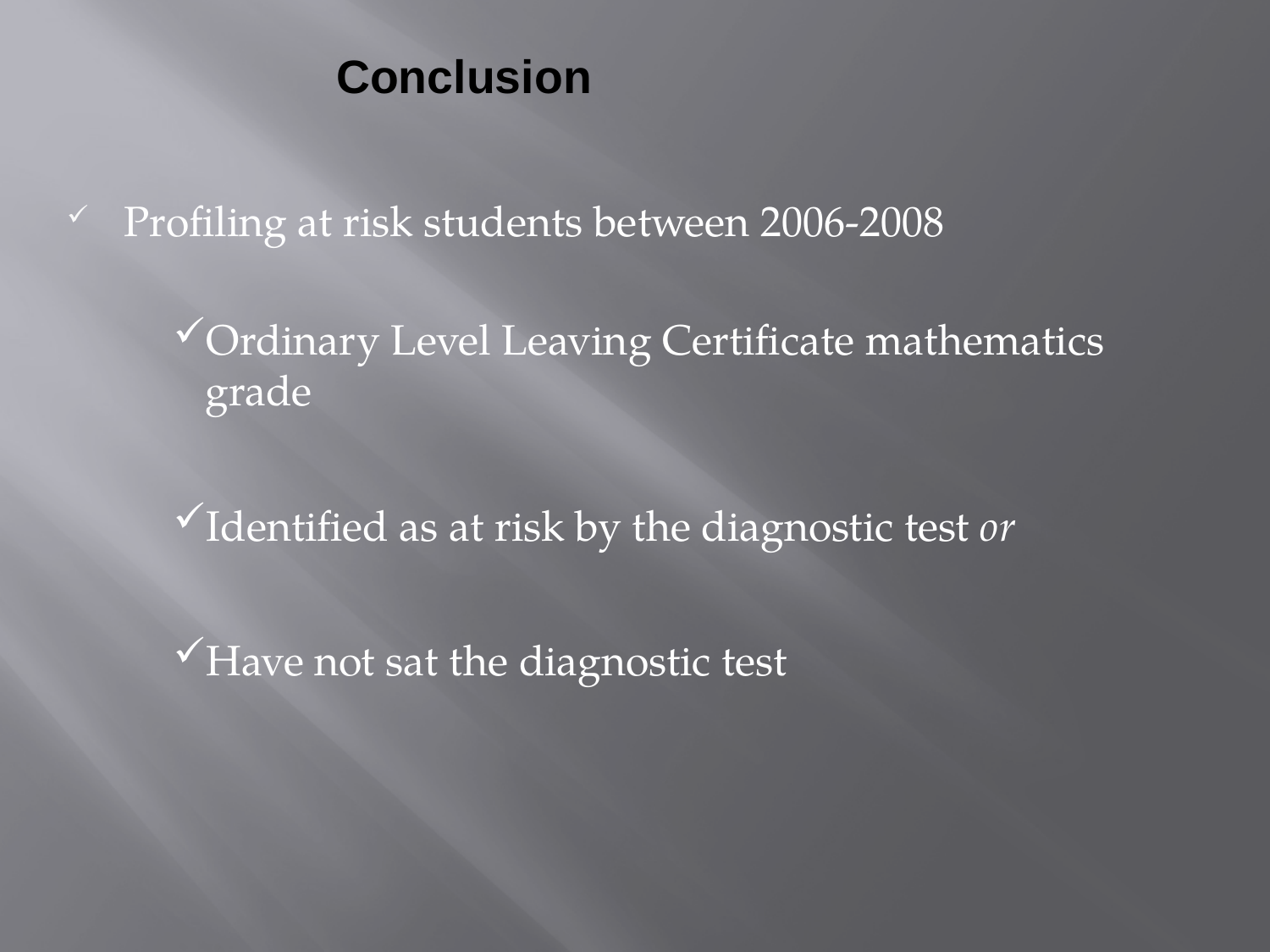

# Conclusion

Profiling at risk students between 2006-2008

Ordinary Level Leaving Certificate mathematics grade

Identified as at risk by the diagnostic test or

Have not sat the diagnostic test